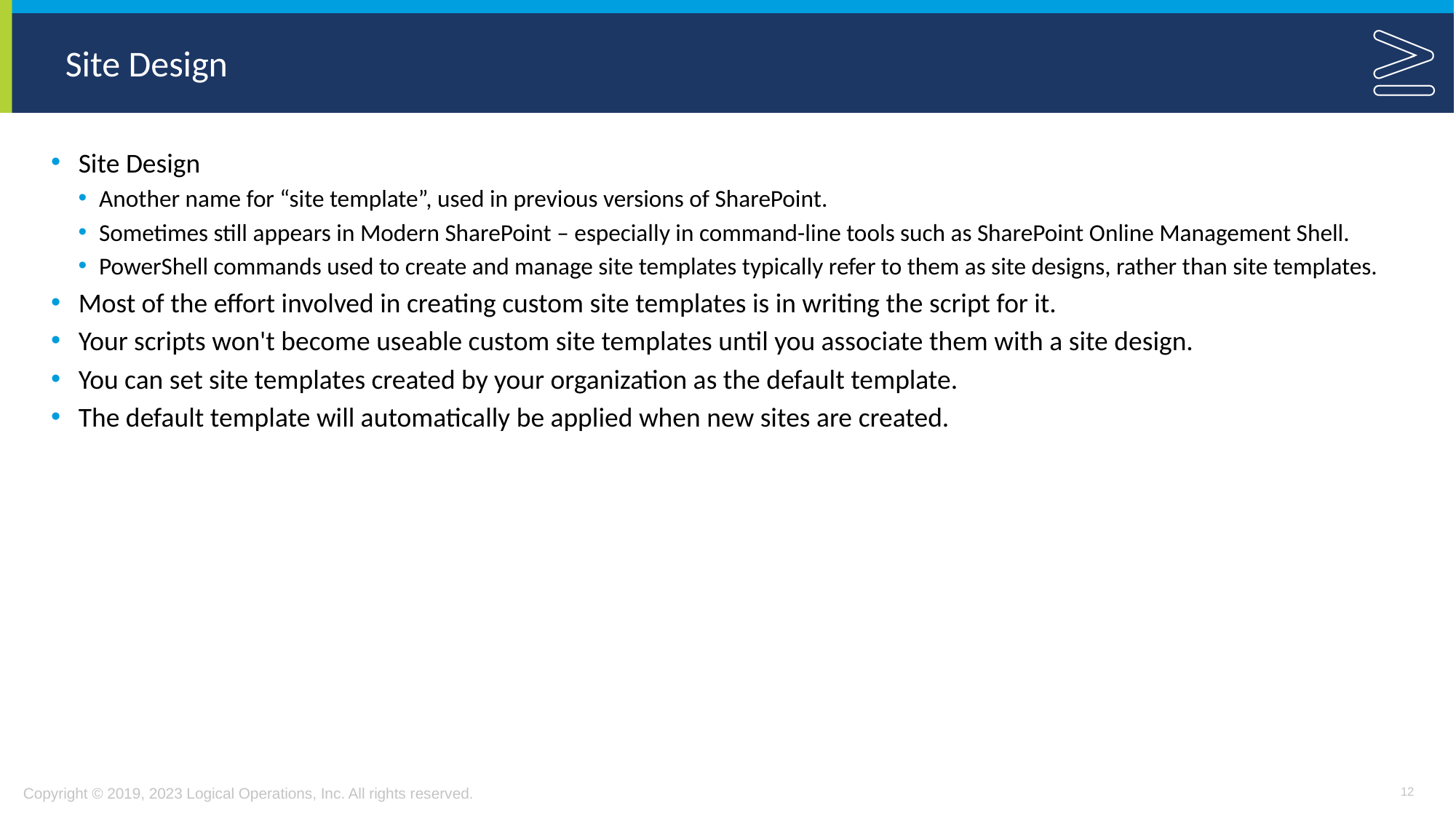

# Site Design
Site Design
Another name for “site template”, used in previous versions of SharePoint.
Sometimes still appears in Modern SharePoint – especially in command-line tools such as SharePoint Online Management Shell.
PowerShell commands used to create and manage site templates typically refer to them as site designs, rather than site templates.
Most of the effort involved in creating custom site templates is in writing the script for it.
Your scripts won't become useable custom site templates until you associate them with a site design.
You can set site templates created by your organization as the default template.
The default template will automatically be applied when new sites are created.
12